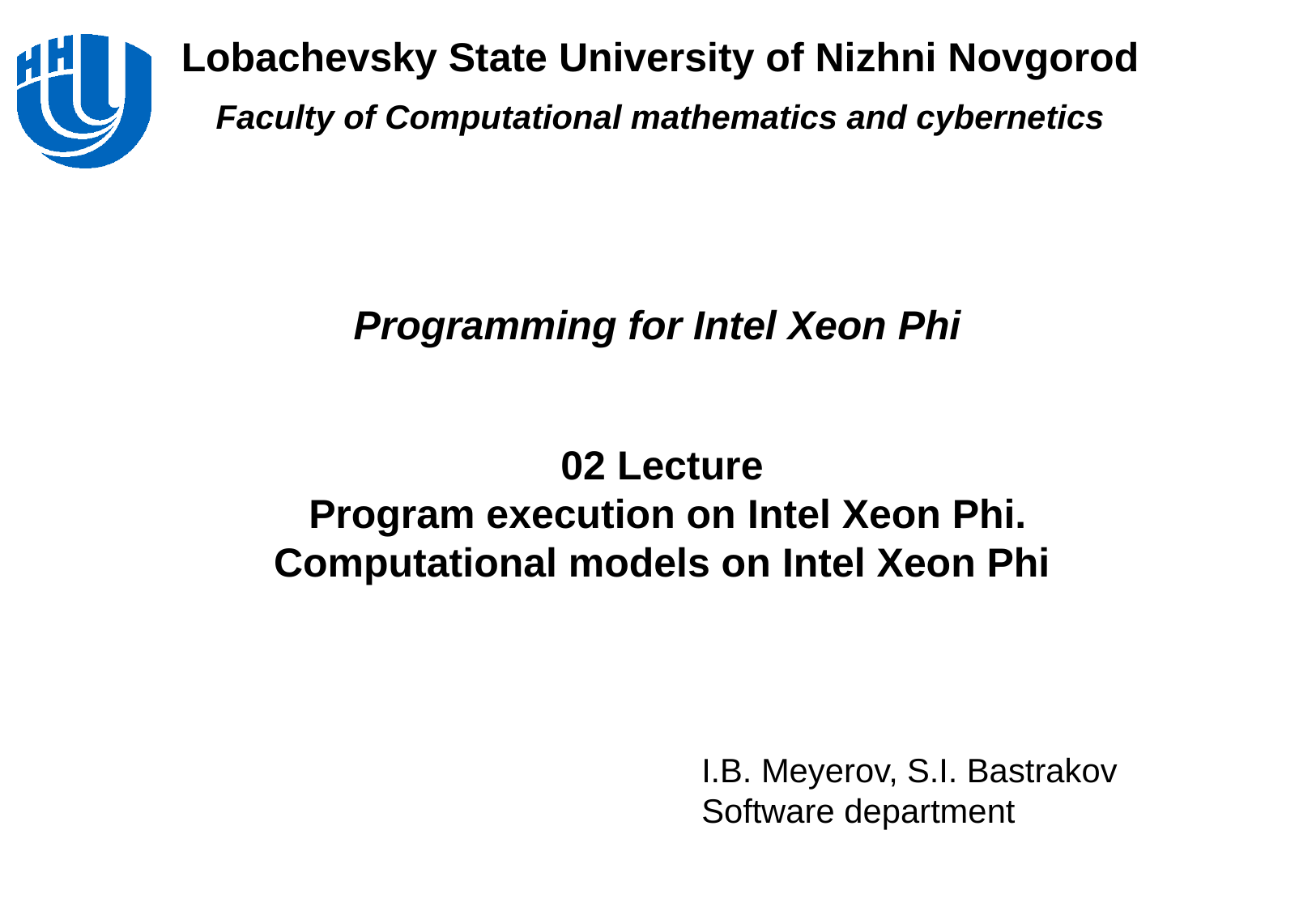

Programming for Intel Xeon Phi
# 02 Lecture Program execution on Intel Xeon Phi. Computational models on Intel Xeon Phi
I.B. Meyerov, S.I. Bastrakov
Software department